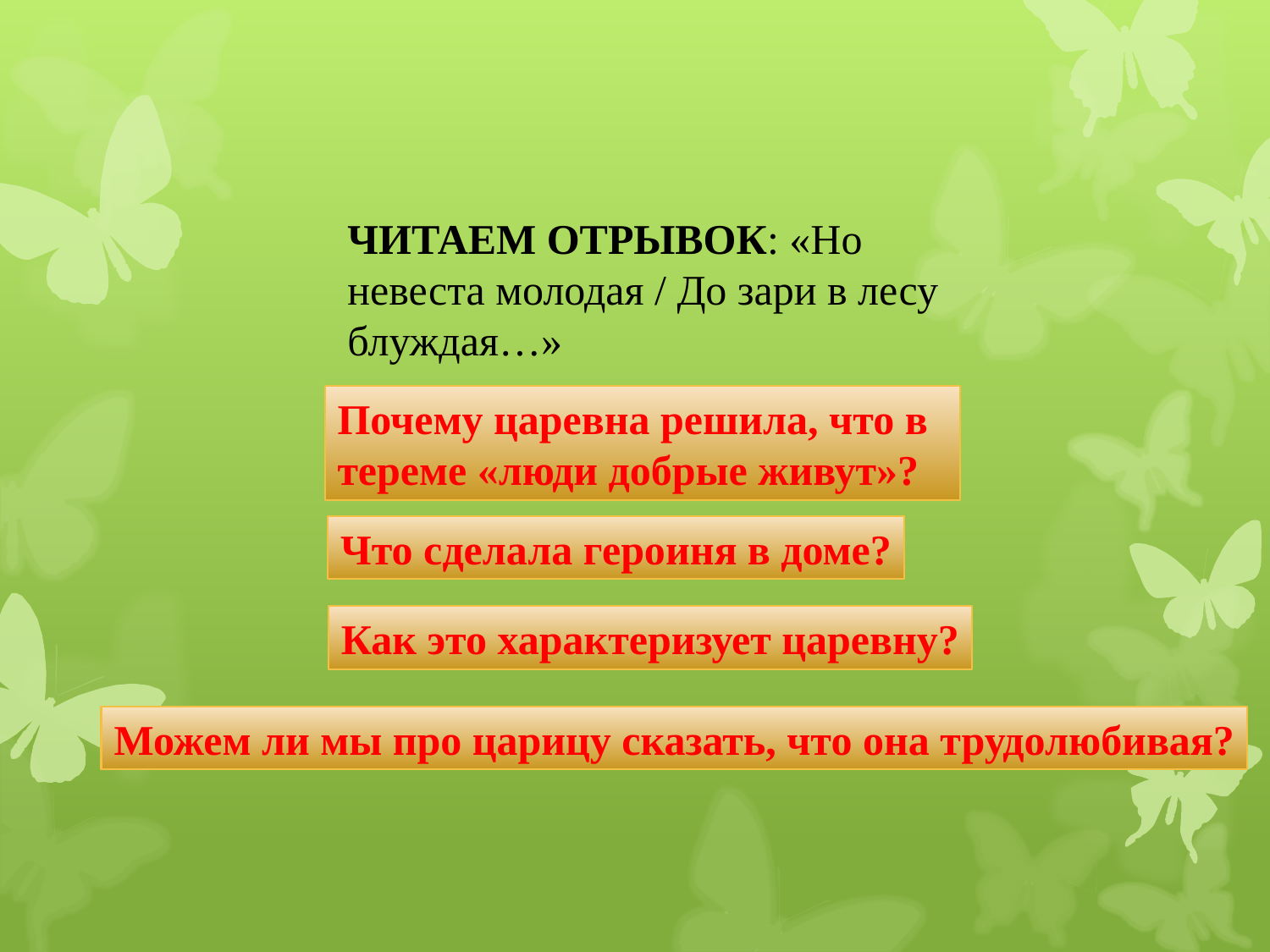

ЧИТАЕМ ОТРЫВОК: «Но невеста молодая / До зари в лесу блуждая…»
Почему царевна решила, что в тереме «люди добрые живут»?
Что сделала героиня в доме?
Как это характеризует царевну?
Можем ли мы про царицу сказать, что она трудолюбивая?